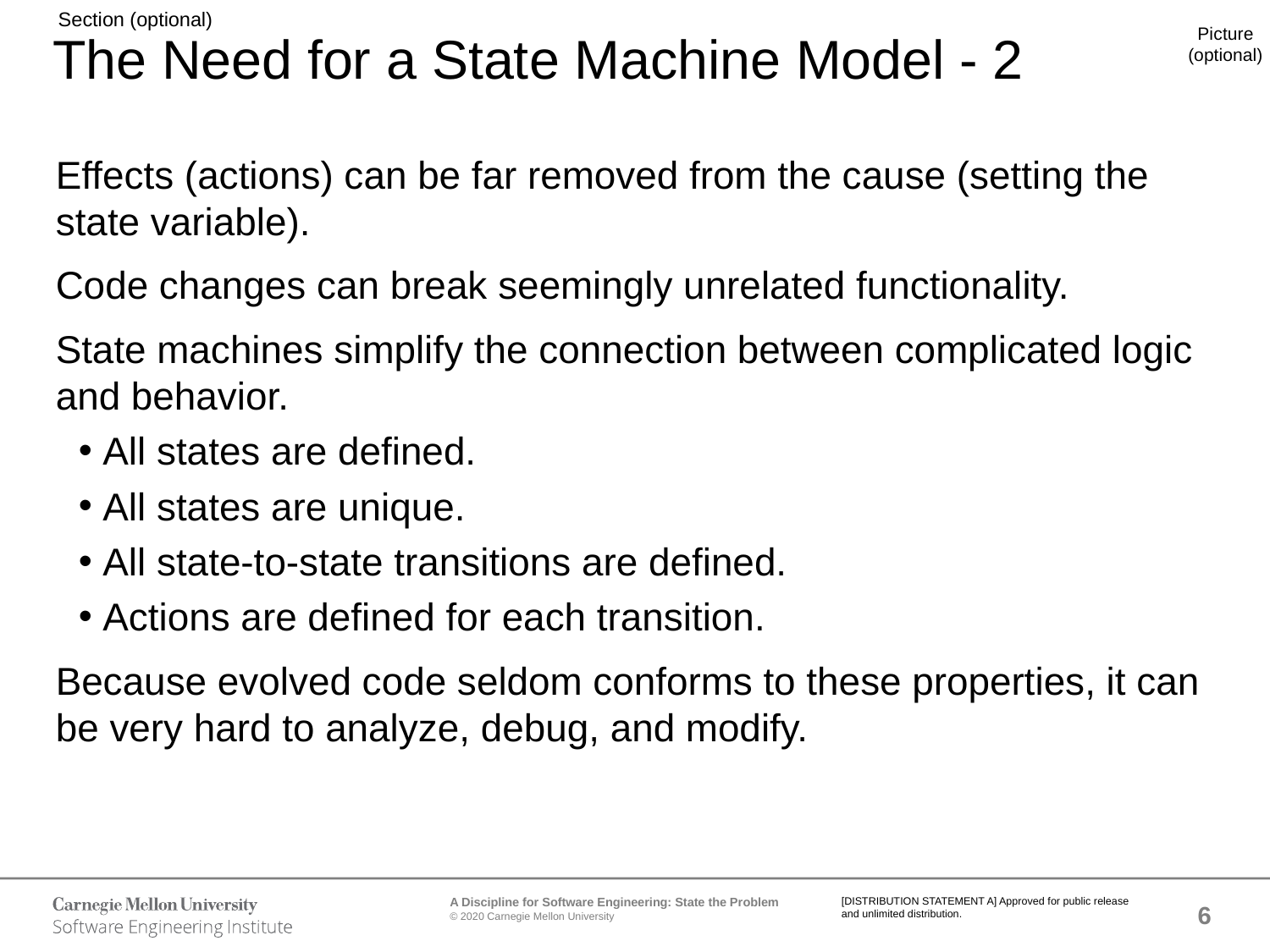

# The Need for a State Machine Model - 2
Effects (actions) can be far removed from the cause (setting the state variable).
Code changes can break seemingly unrelated functionality.
State machines simplify the connection between complicated logic and behavior.
All states are defined.
All states are unique.
All state-to-state transitions are defined.
Actions are defined for each transition.
Because evolved code seldom conforms to these properties, it can be very hard to analyze, debug, and modify.